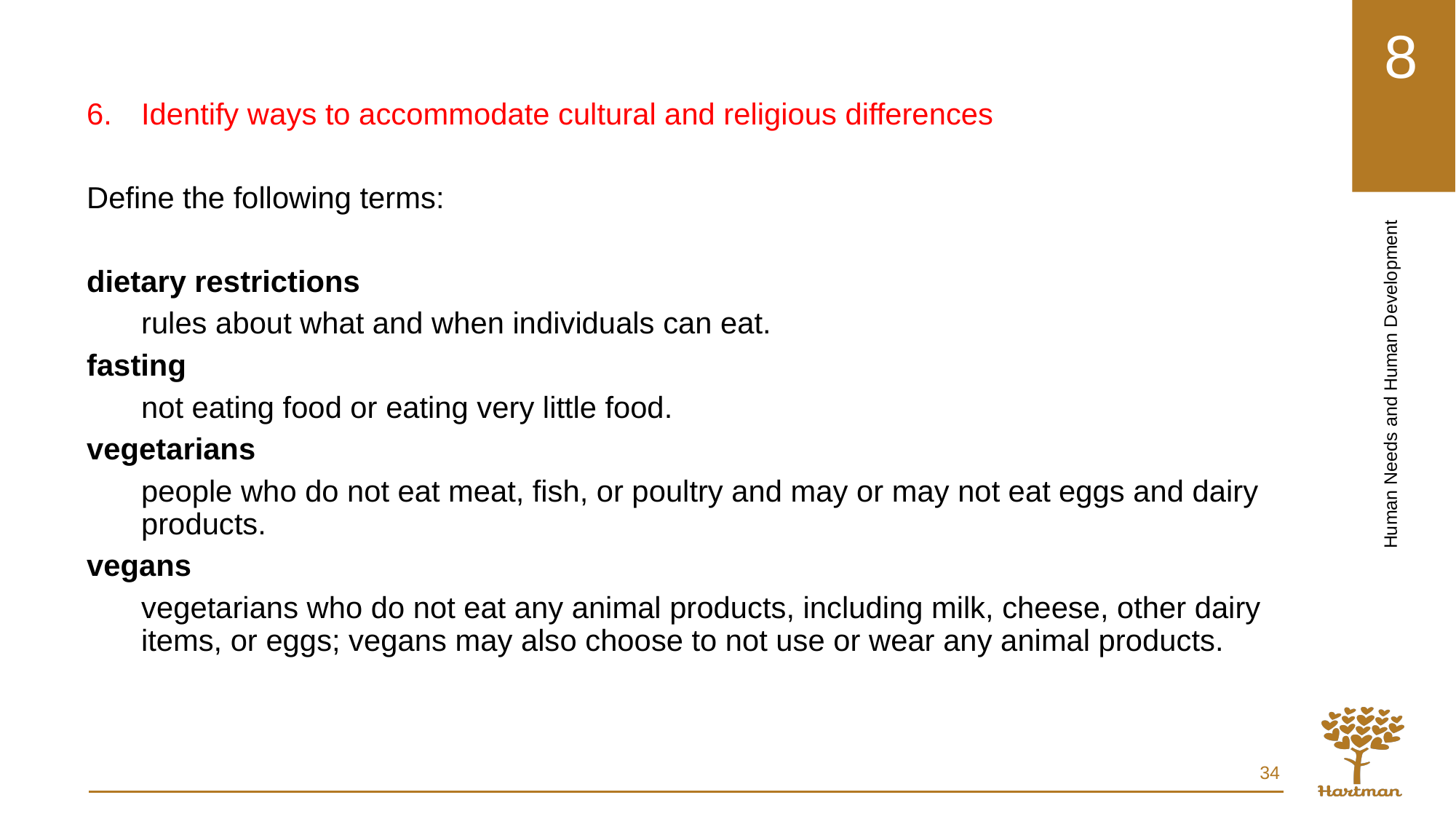

Identify ways to accommodate cultural and religious differences

Define the following terms:

dietary restrictions
rules about what and when individuals can eat.
fasting
not eating food or eating very little food.
vegetarians
people who do not eat meat, fish, or poultry and may or may not eat eggs and dairy products.
vegans
vegetarians who do not eat any animal products, including milk, cheese, other dairy items, or eggs; vegans may also choose to not use or wear any animal products.

34